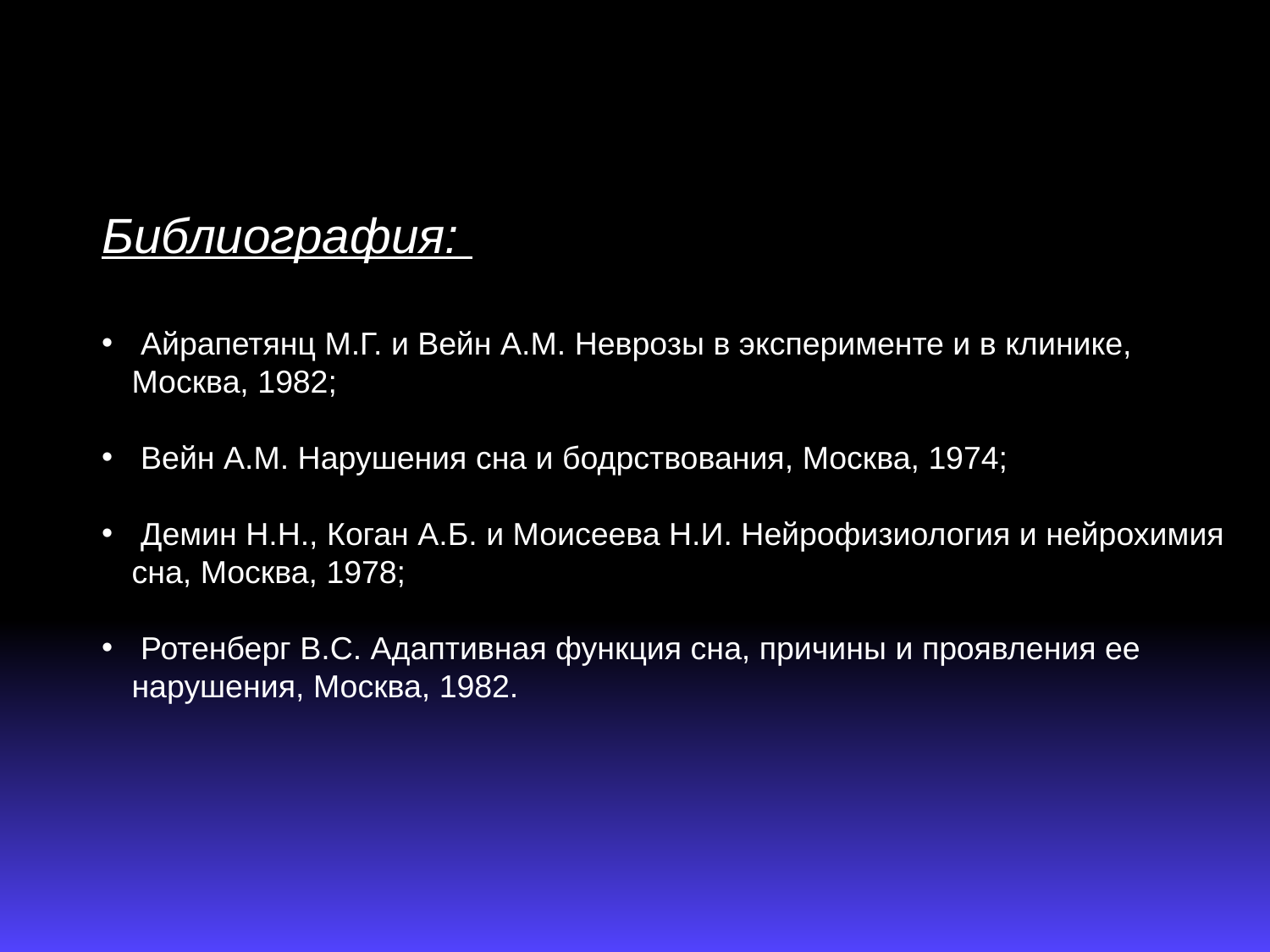

Библиография:

 Айрапетянц М.Г. и Вейн А.М. Неврозы в эксперименте и в клинике, Москва, 1982;

 Вейн А.М. Нарушения сна и бодрствования, Москва, 1974;

 Демин Н.Н., Коган А.Б. и Моисеева Н.И. Нейрофизиология и нейрохимия сна, Москва, 1978;

 Ротенберг В.С. Адаптивная функция сна, причины и проявления ее нарушения, Москва, 1982.